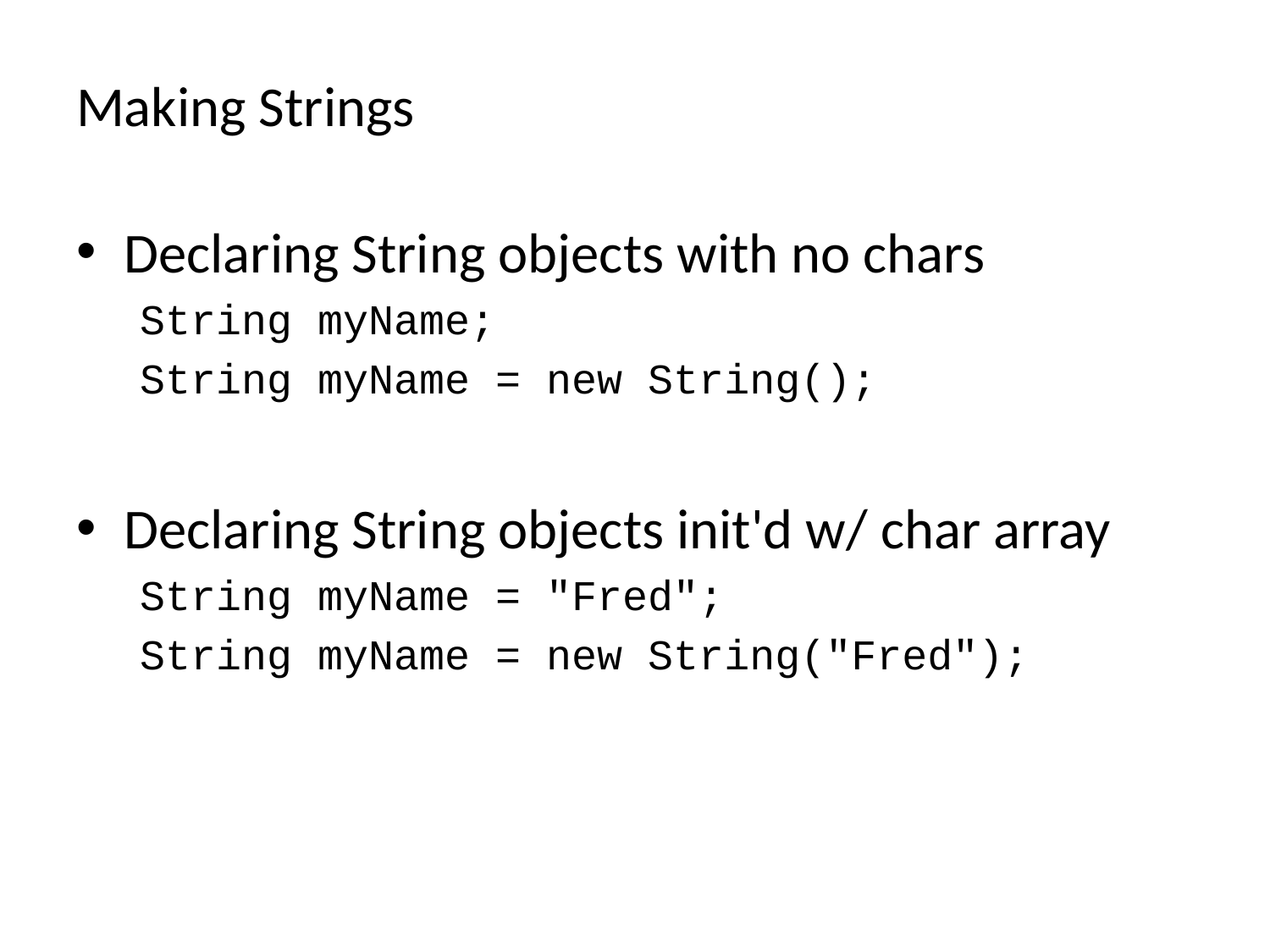

Making Strings

Declaring String objects with no chars
String myName;
String myName = new String();

Declaring String objects init'd w/ char array
String myName = "Fred";
String myName = new String("Fred");